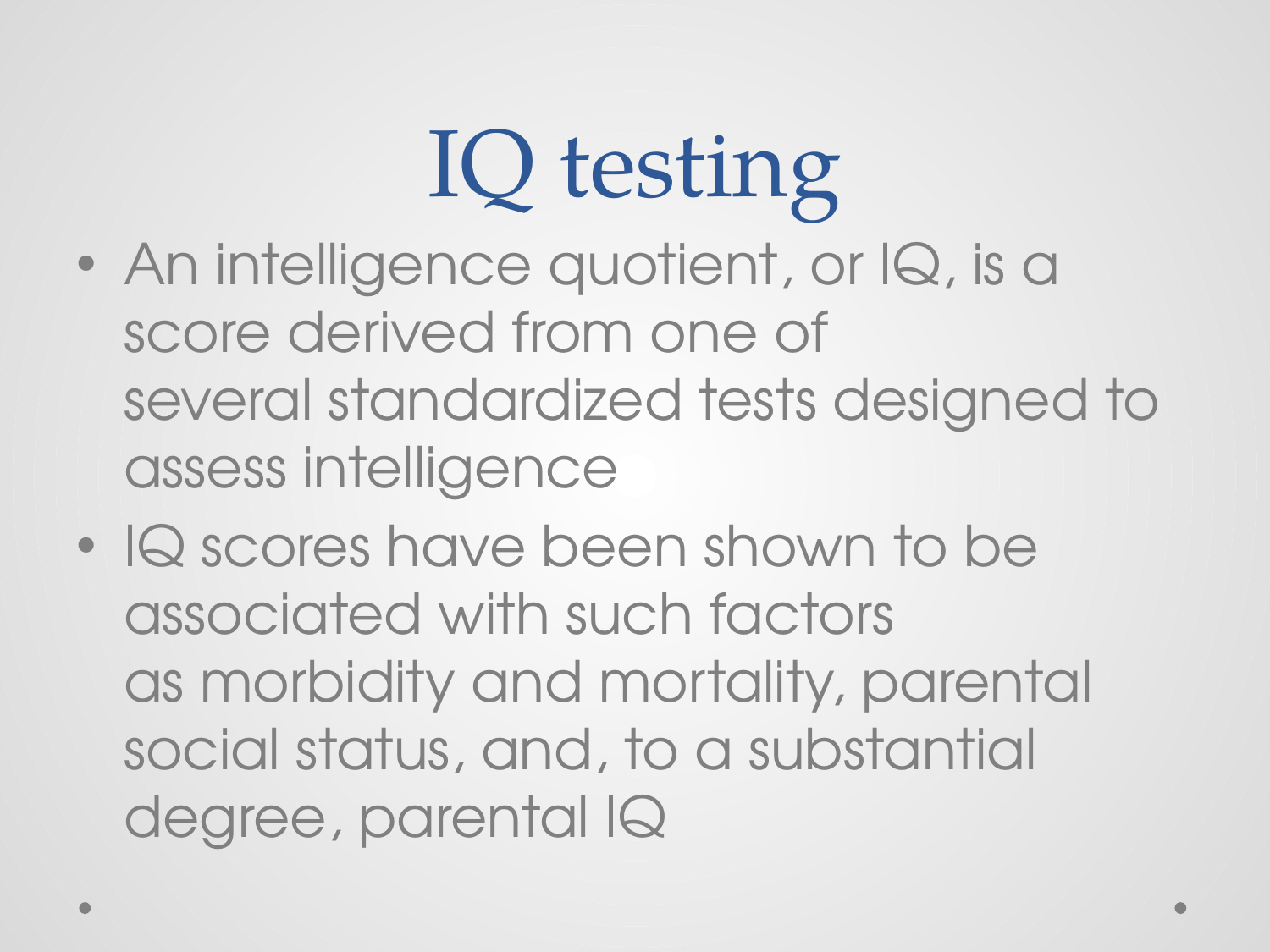

# IQ testing
An intelligence quotient, or IQ, is a score derived from one of several standardized tests designed to assess intelligence
IQ scores have been shown to be associated with such factors as morbidity and mortality, parental social status, and, to a substantial degree, parental IQ